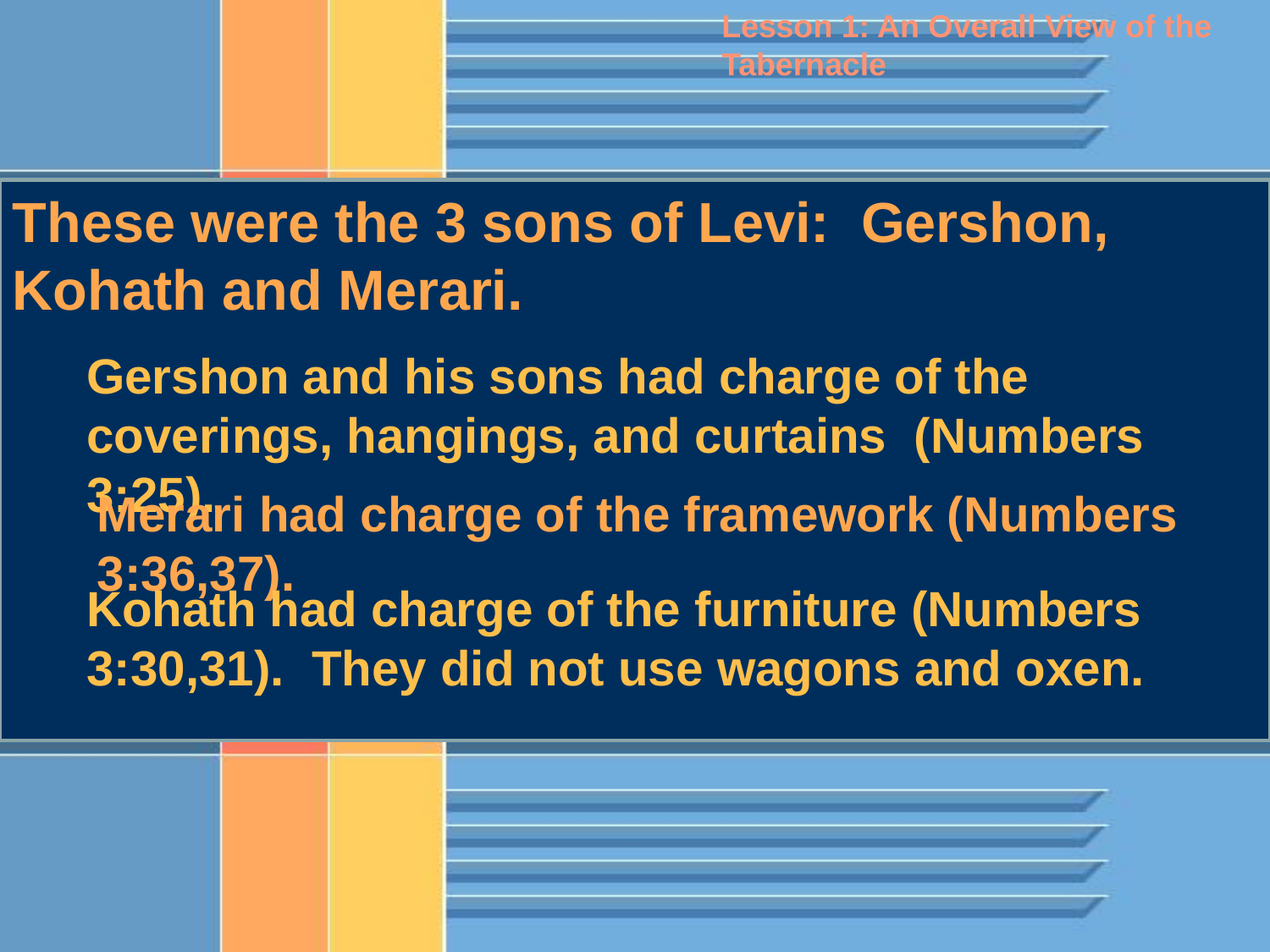

Lesson 1: An Overall View of the Tabernacle

These were the 3 sons of Levi:  Gershon, Kohath and Merari.
Gershon and his sons had charge of the coverings, hangings, and curtains  (Numbers 3:25).
Merari had charge of the framework (Numbers 3:36,37).
Kohath had charge of the furniture (Numbers 3:30,31).  They did not use wagons and oxen.